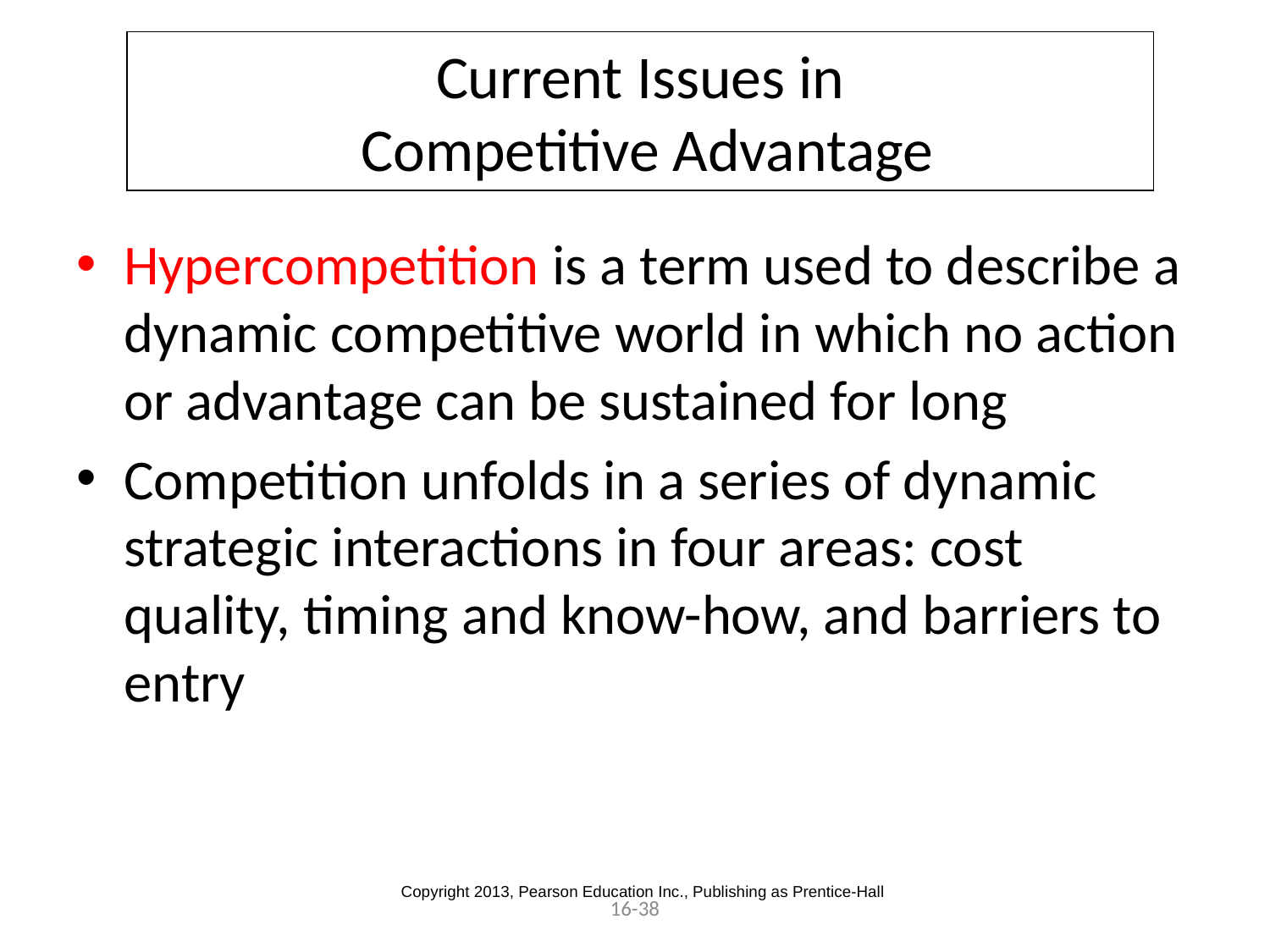

# Current Issues in Competitive Advantage
Hypercompetition is a term used to describe a dynamic competitive world in which no action or advantage can be sustained for long
Competition unfolds in a series of dynamic strategic interactions in four areas: cost quality, timing and know-how, and barriers to entry
Copyright 2013, Pearson Education Inc., Publishing as Prentice-Hall

16-38